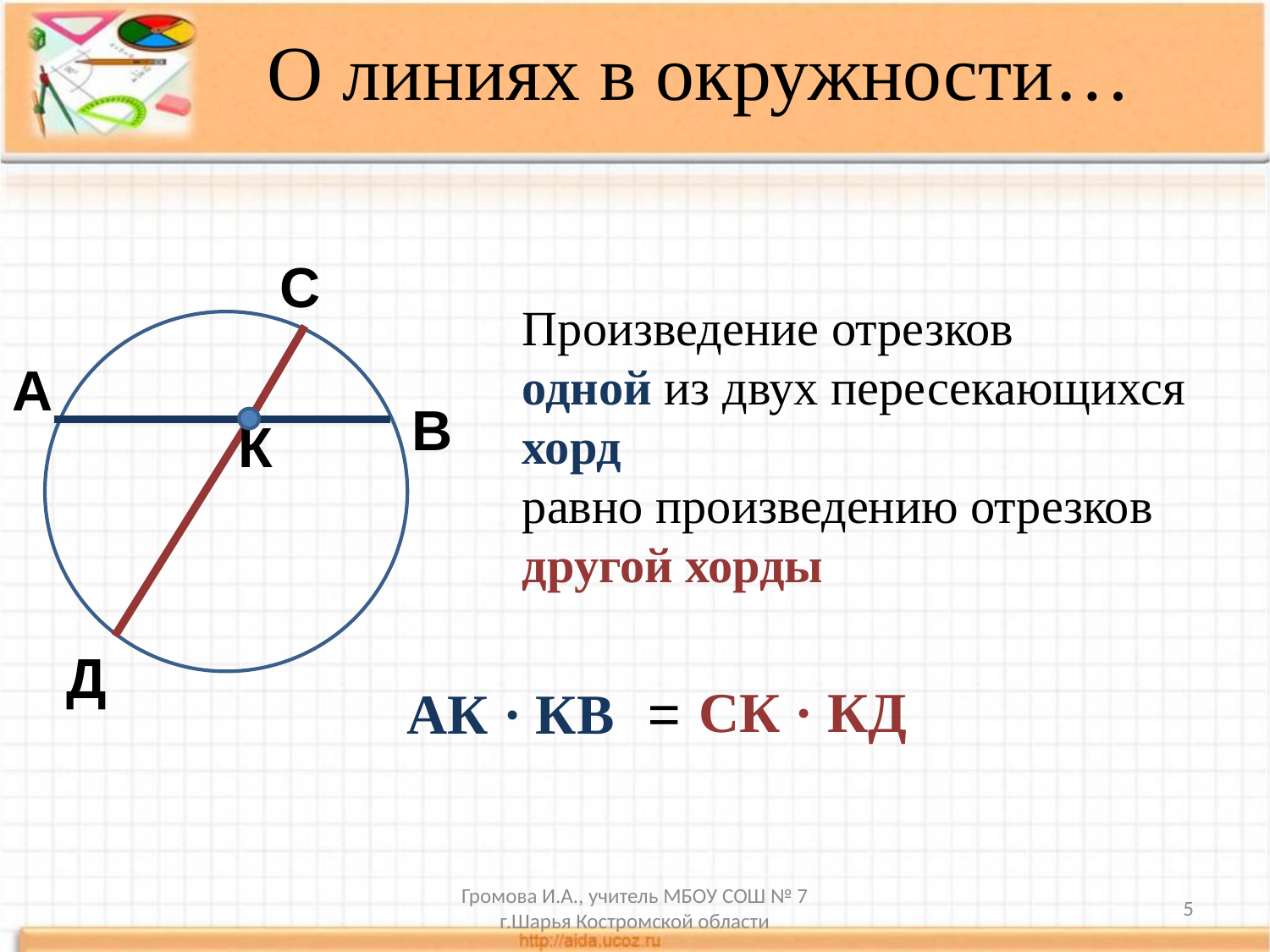

О линиях в окружности…
С
Произведение отрезков
одной из двух пересекающихся хорд
равно произведению отрезков другой хорды

А
В
К

Д
СК · КД
АК · КВ
=
Громова И.А., учитель МБОУ СОШ № 7 г.Шарья Костромской области
5